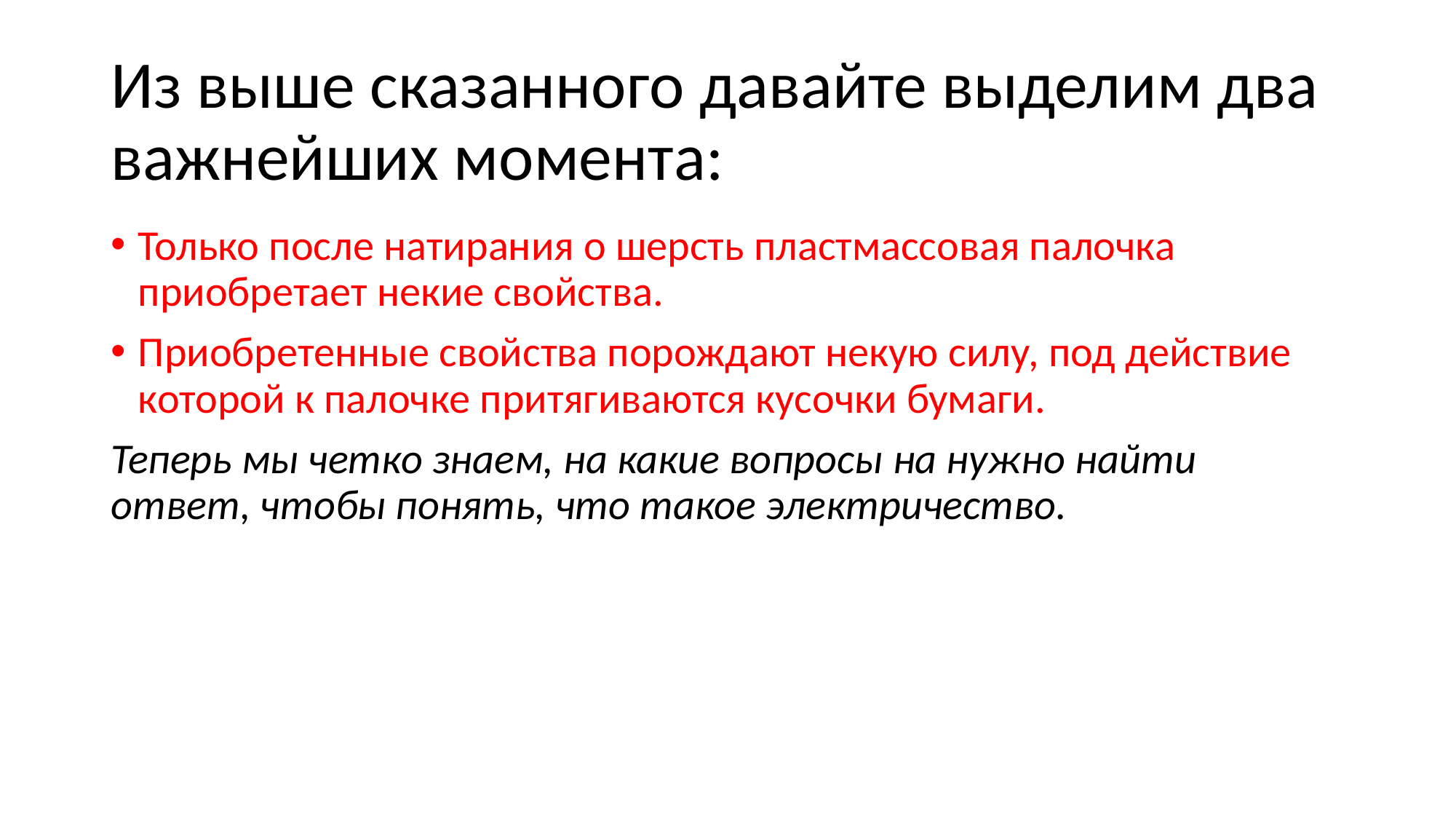

# Из выше сказанного давайте выделим два важнейших момента:
Только после натирания о шерсть пластмассовая палочка приобретает некие свойства.
Приобретенные свойства порождают некую силу, под действие которой к палочке притягиваются кусочки бумаги.
Теперь мы четко знаем, на какие вопросы на нужно найти ответ, чтобы понять, что такое электричество.